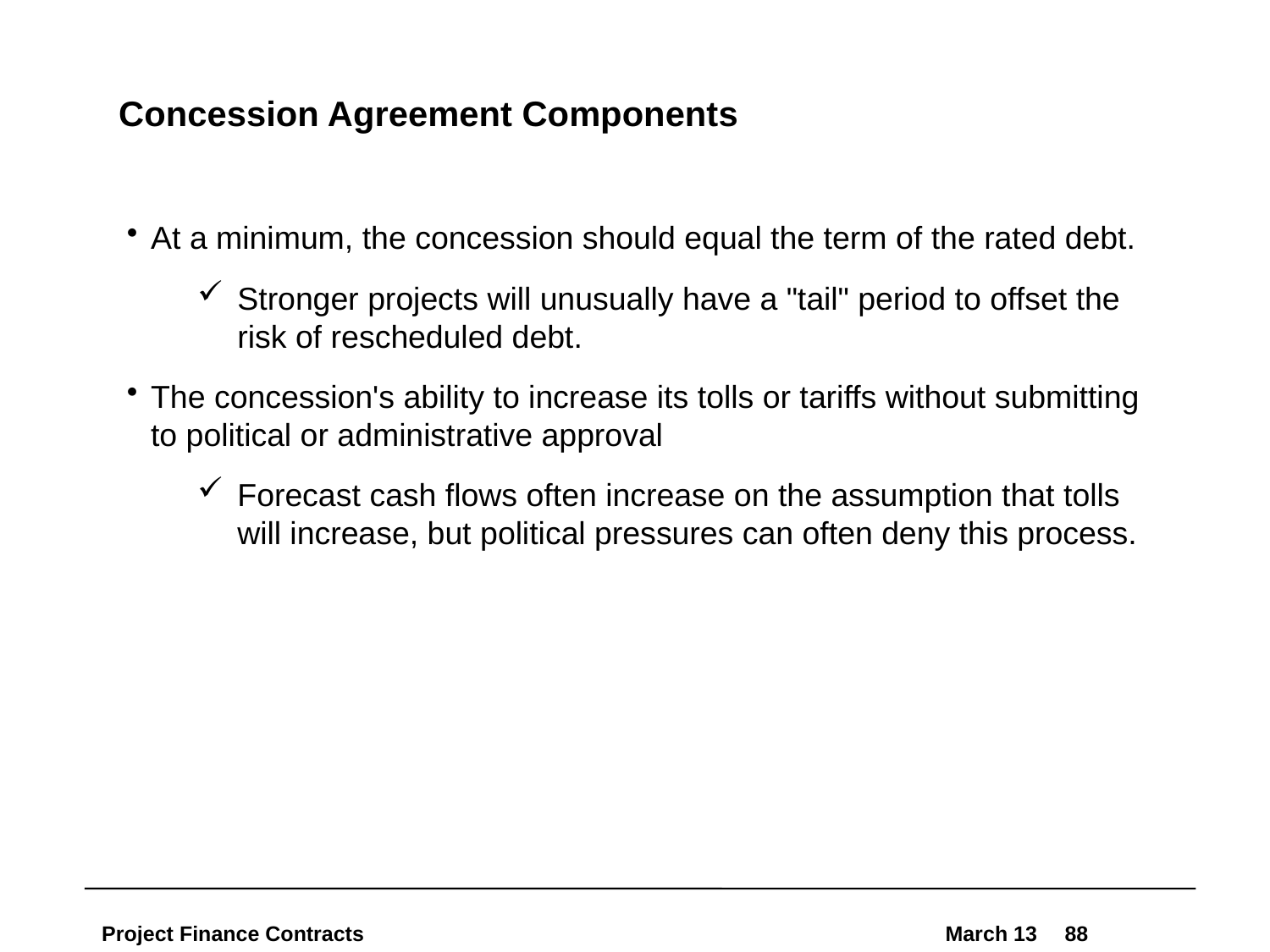

# Concession Agreement Components
At a minimum, the concession should equal the term of the rated debt.
Stronger projects will unusually have a "tail" period to offset the risk of rescheduled debt.
The concession's ability to increase its tolls or tariffs without submitting to political or administrative approval
Forecast cash flows often increase on the assumption that tolls will increase, but political pressures can often deny this process.